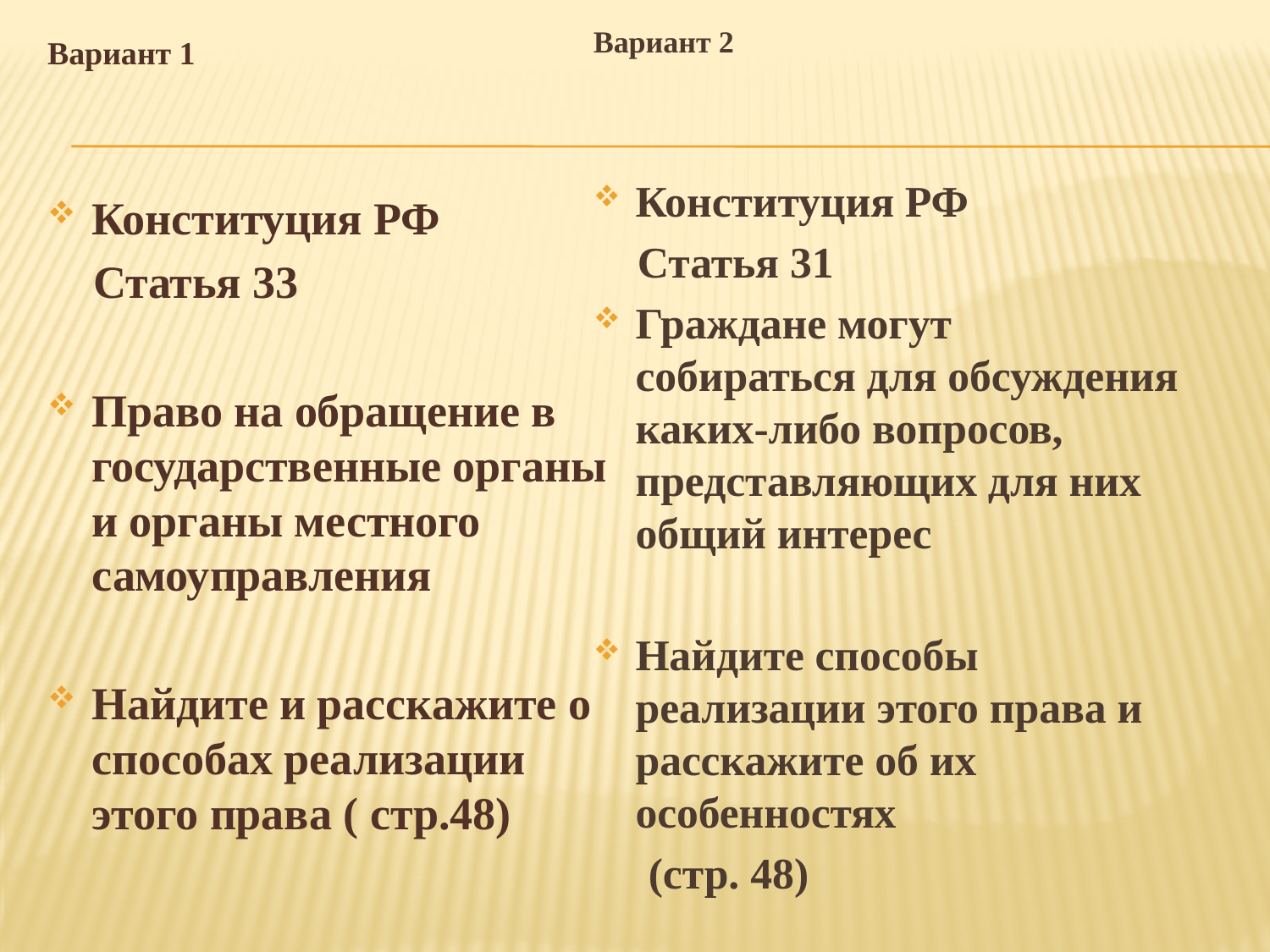

Вариант 2

Конституция РФ
    Статья 31
Граждане могут собираться для обсуждения каких-либо вопросов, представляющих для них общий интерес

Найдите способы реализации этого права и расскажите об их особенностях
     (стр. 48)

Вариант 1

Конституция РФ
    Статья 33

Право на обращение в государственные органы и органы местного самоуправления

Найдите и расскажите о способах реализации этого права ( стр.48)